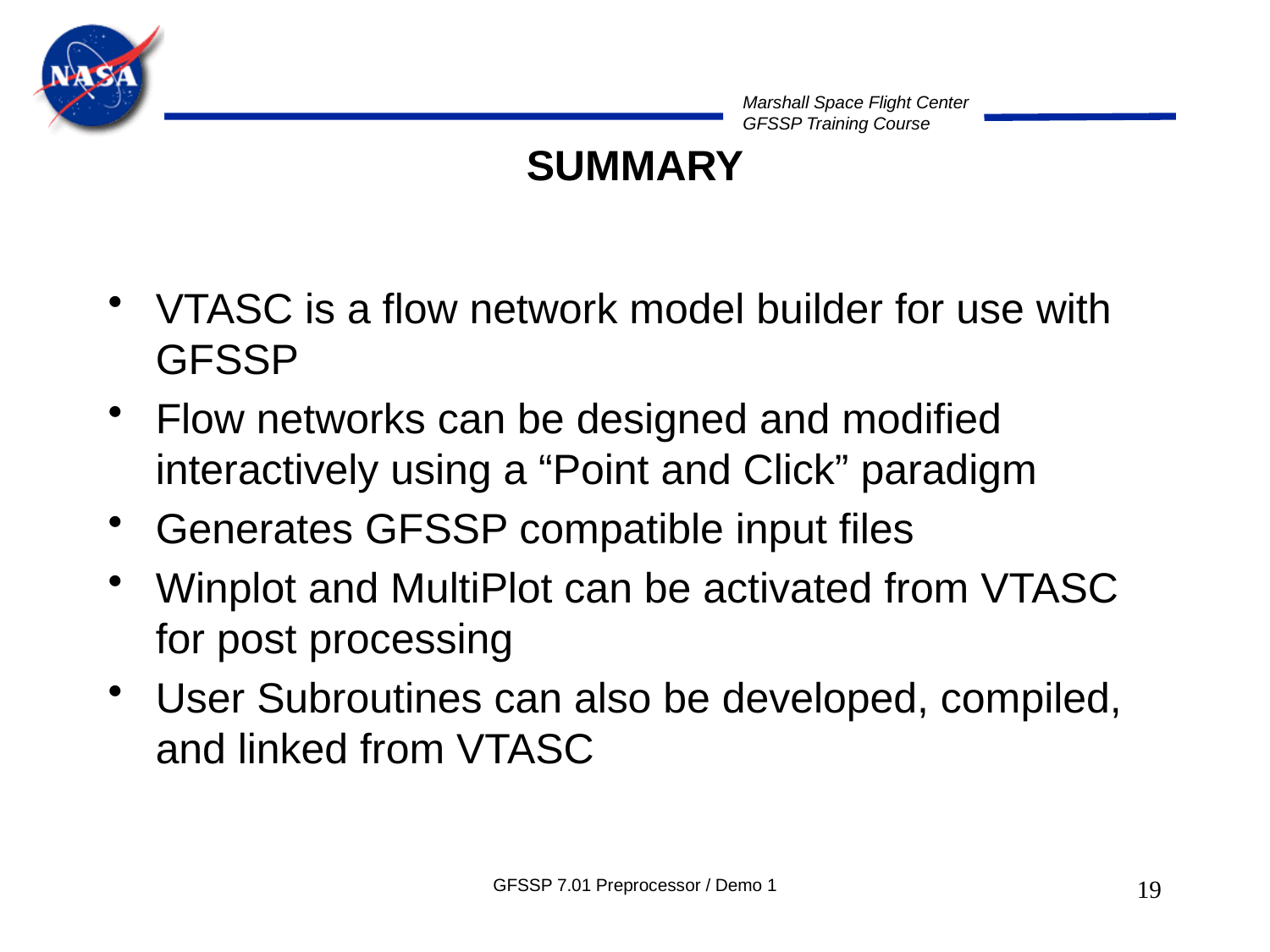

# SUMMARY
VTASC is a flow network model builder for use with GFSSP
Flow networks can be designed and modified interactively using a “Point and Click” paradigm
Generates GFSSP compatible input files
Winplot and MultiPlot can be activated from VTASC for post processing
User Subroutines can also be developed, compiled, and linked from VTASC
GFSSP 7.01 Preprocessor / Demo 1
19